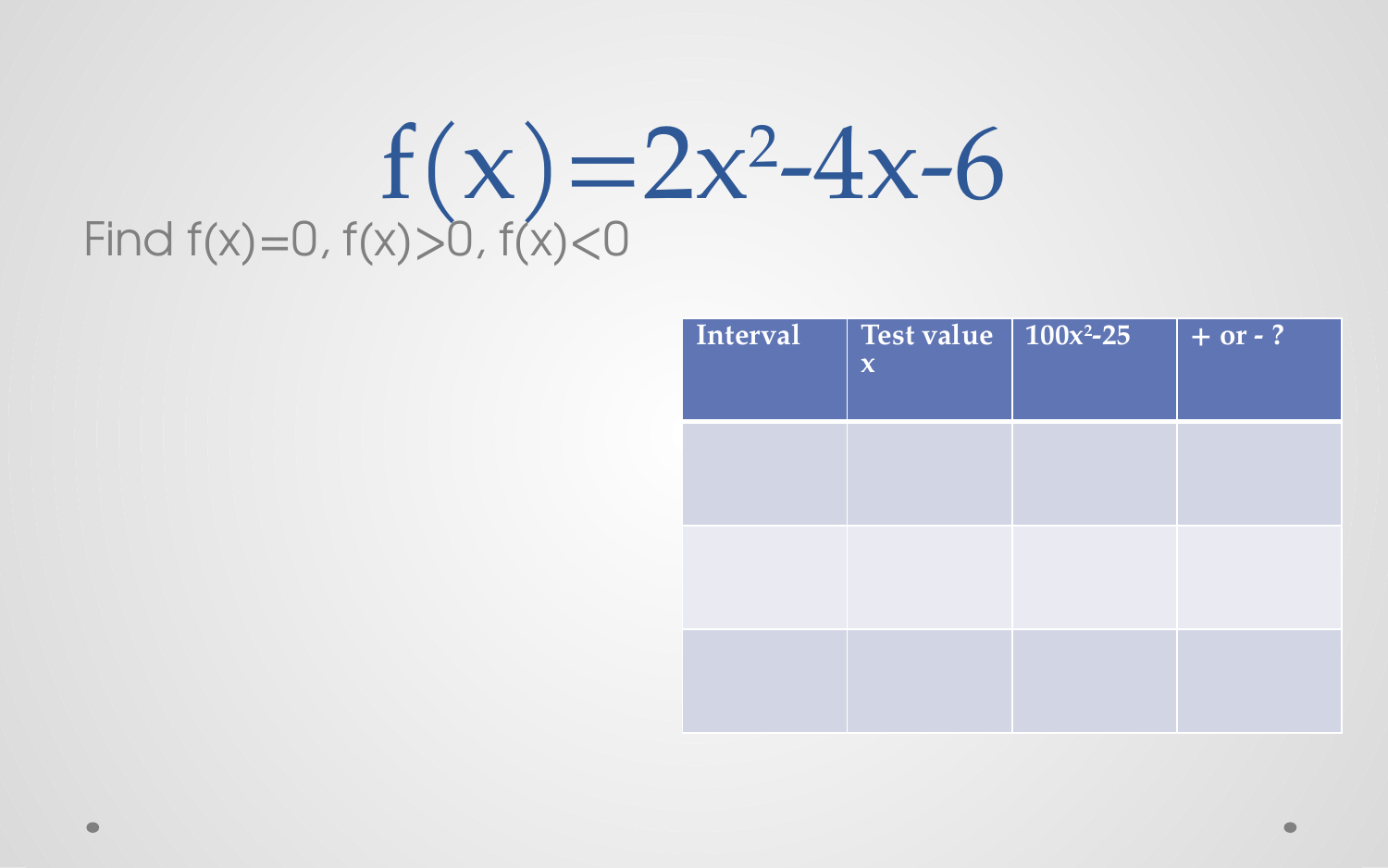

# f(x)=2x2-4x-6
Find f(x)=0, f(x)>0, f(x)<0

| Interval | Test value x | 100x2-25 | + or - ? |
| --- | --- | --- | --- |
|  |  |  |  |
|  |  |  |  |
|  |  |  |  |